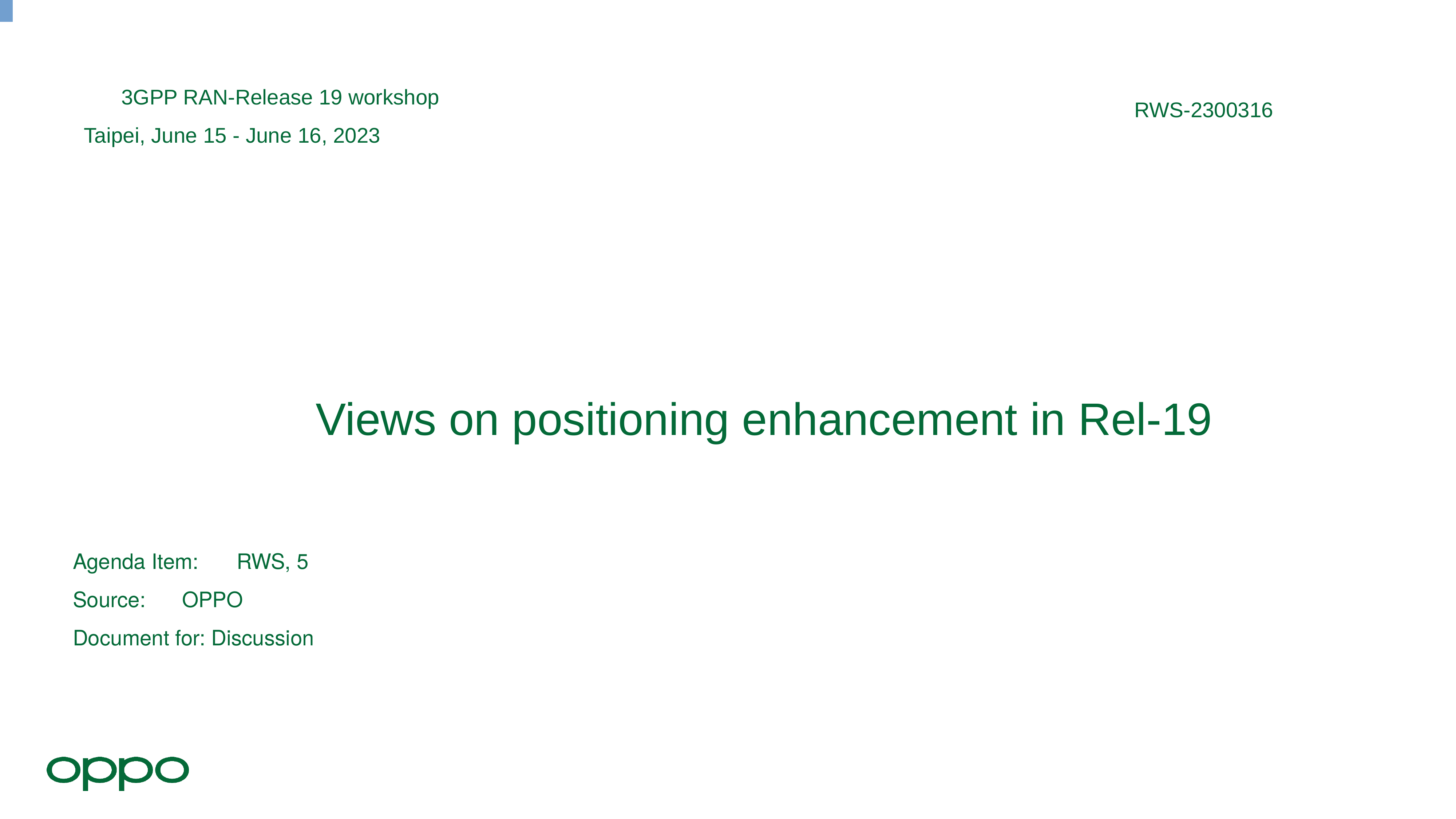

3GPP RAN-Release 19 workshop
Taipei, June 15 - June 16, 2023
RWS-2300316
# Views on positioning enhancement in Rel-19
Agenda Item: 	RWS, 5
Source: 	OPPO
Document for: Discussion